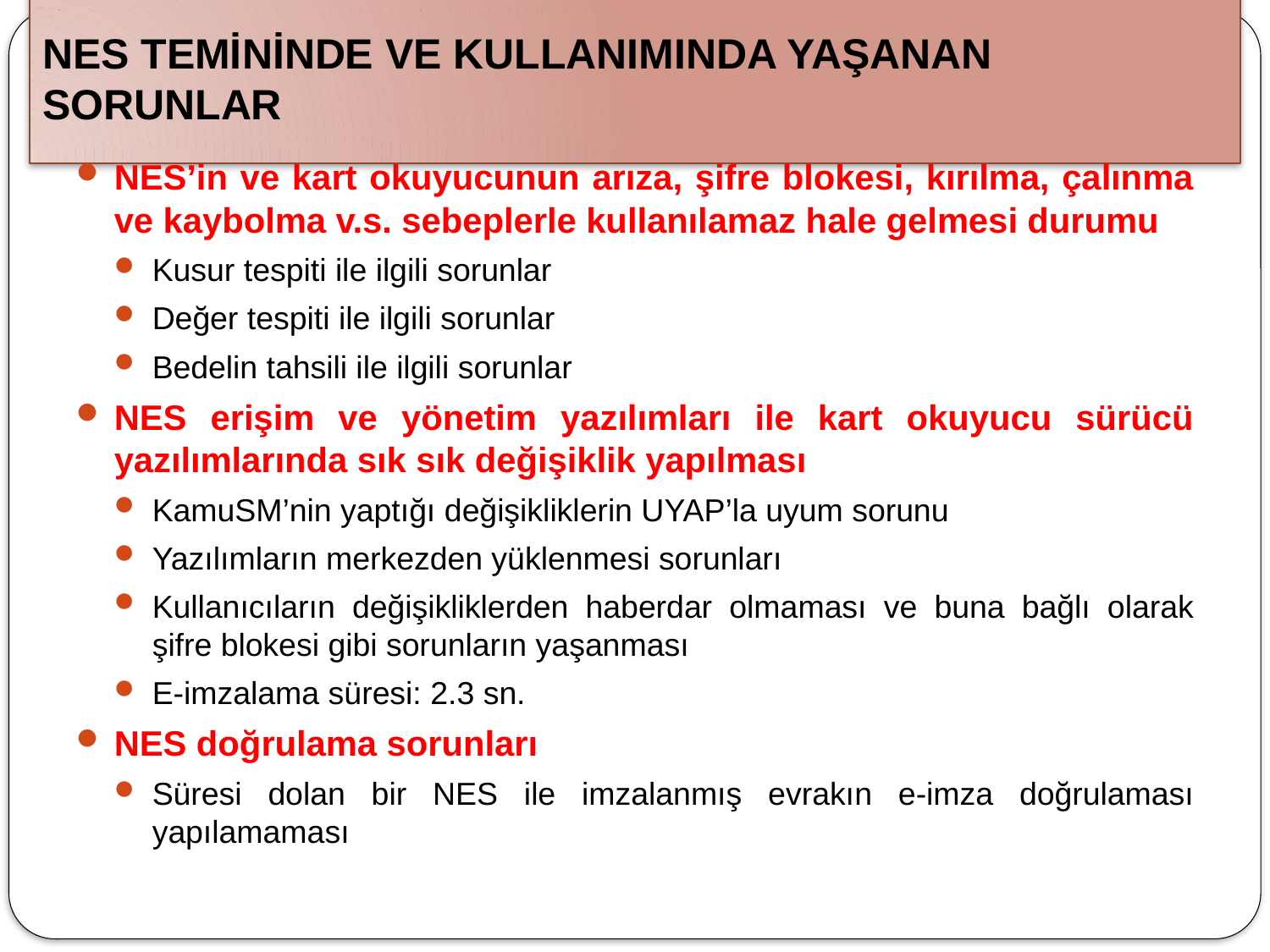

# NES TEMİNİNDE VE KULLANIMINDA YAŞANAN SORUNLAR

NES’in ve kart okuyucunun arıza, şifre blokesi, kırılma, çalınma ve kaybolma v.s. sebeplerle kullanılamaz hale gelmesi durumu
Kusur tespiti ile ilgili sorunlar
Değer tespiti ile ilgili sorunlar
Bedelin tahsili ile ilgili sorunlar
NES erişim ve yönetim yazılımları ile kart okuyucu sürücü yazılımlarında sık sık değişiklik yapılması
KamuSM’nin yaptığı değişikliklerin UYAP’la uyum sorunu
Yazılımların merkezden yüklenmesi sorunları
Kullanıcıların değişikliklerden haberdar olmaması ve buna bağlı olarak şifre blokesi gibi sorunların yaşanması
E-imzalama süresi: 2.3 sn.
NES doğrulama sorunları
Süresi dolan bir NES ile imzalanmış evrakın e-imza doğrulaması yapılamaması